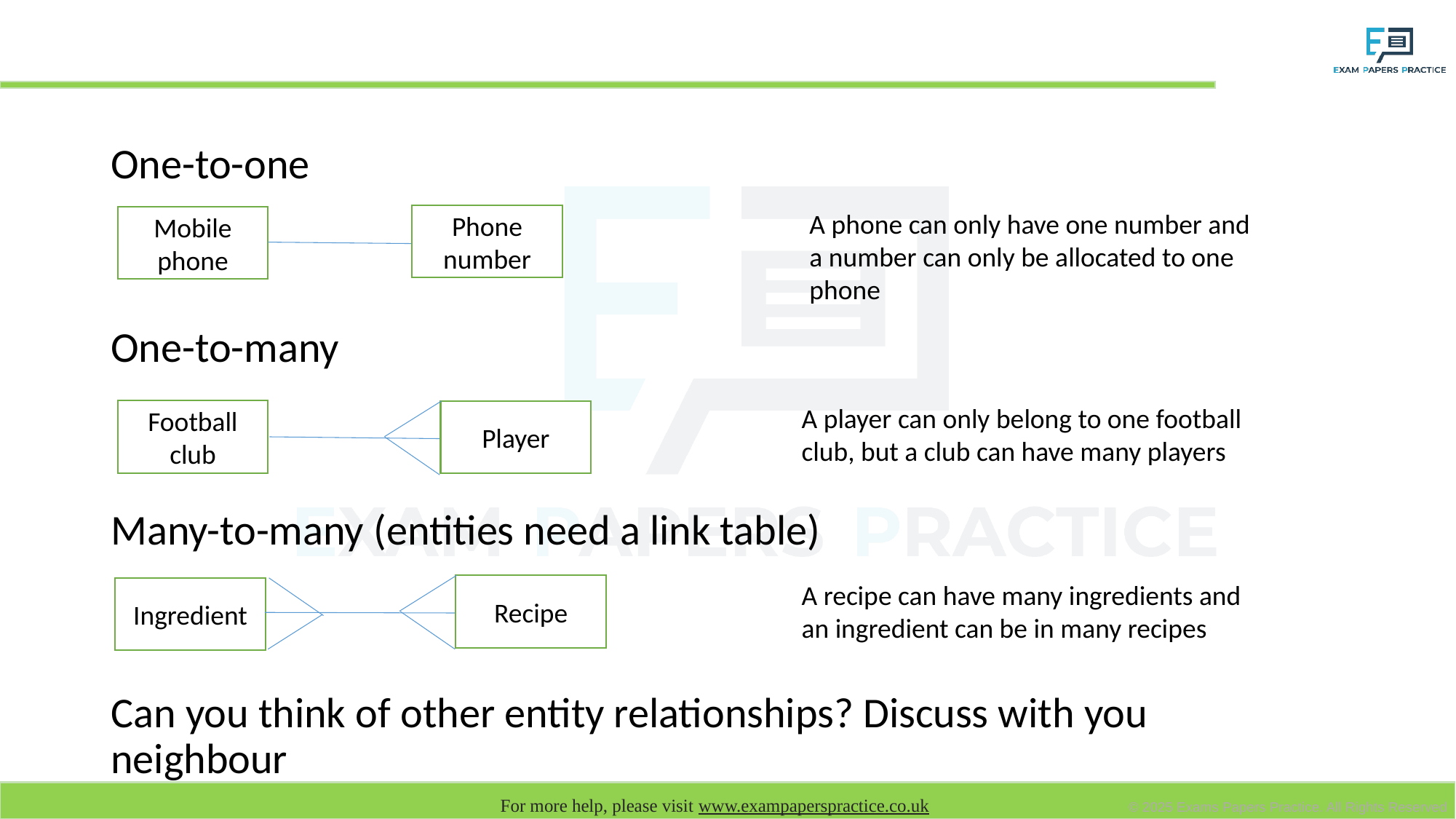

# Entity relationships examples
One-to-one

One-to-many

Many-to-many (entities need a link table)

Can you think of other entity relationships? Discuss with you neighbour

A phone can only have one number and a number can only be allocated to one phone
Phone number
Mobile phone
A player can only belong to one football club, but a club can have many players
Football club
Player
A recipe can have many ingredients and an ingredient can be in many recipes
Recipe
Ingredient